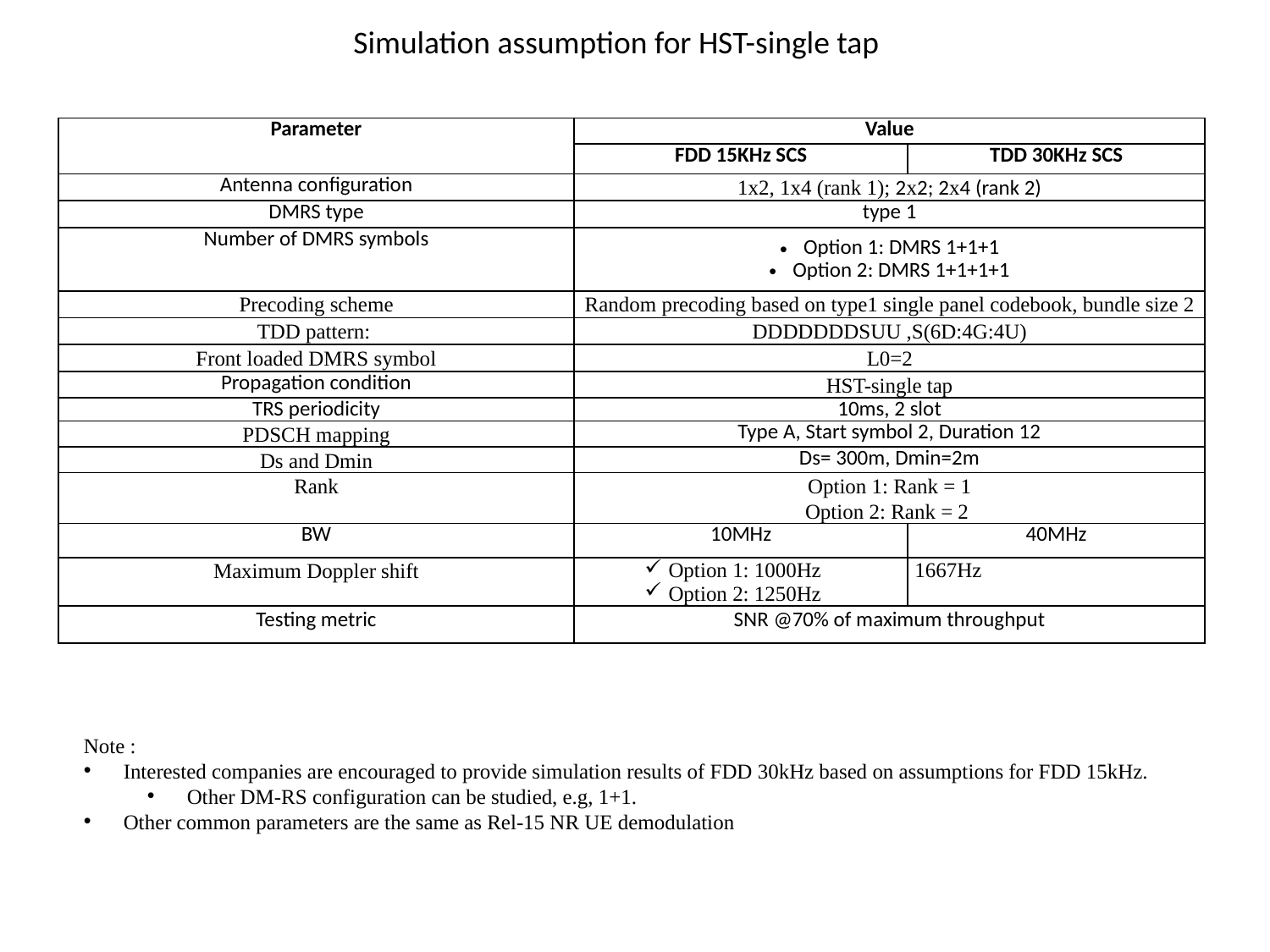

# Simulation assumption for HST-single tap
| Parameter | Value |  |
| --- | --- | --- |
|  | FDD 15KHz SCS | TDD 30KHz SCS |
| Antenna configuration | 1x2, 1x4 (rank 1); 2x2; 2x4 (rank 2) |  |
| DMRS type | type 1 |  |
| Number of DMRS symbols | Option 1: DMRS 1+1+1 Option 2: DMRS 1+1+1+1 |  |
| Precoding scheme | Random precoding based on type1 single panel codebook, bundle size 2 |  |
| TDD pattern: | DDDDDDDSUU ,S(6D:4G:4U) |  |
| Front loaded DMRS symbol | L0=2 |  |
| Propagation condition | HST-single tap |  |
| TRS periodicity | 10ms, 2 slot |  |
| PDSCH mapping | Type A, Start symbol 2, Duration 12 |  |
| Ds and Dmin | Ds= 300m, Dmin=2m |  |
| Rank | Option 1: Rank = 1 Option 2: Rank = 2 |  |
| BW | 10MHz | 40MHz |
| Maximum Doppler shift | Option 1: 1000Hz Option 2: 1250Hz | 1667Hz |
| Testing metric | SNR @70% of maximum throughput |  |
Note :
Interested companies are encouraged to provide simulation results of FDD 30kHz based on assumptions for FDD 15kHz.
Other DM-RS configuration can be studied, e.g, 1+1.
Other common parameters are the same as Rel-15 NR UE demodulation